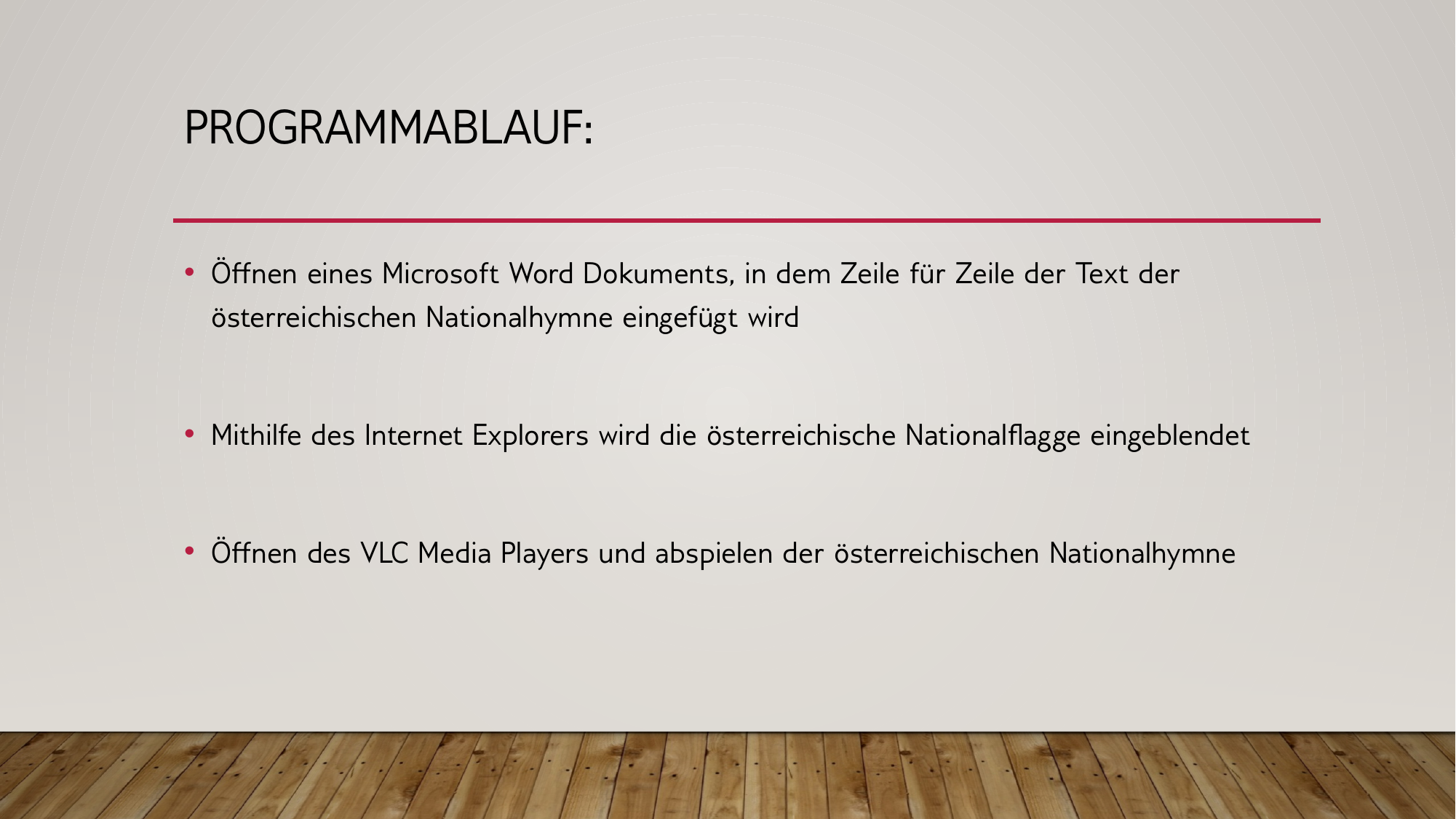

# Programmablauf:
Öffnen eines Microsoft Word Dokuments, in dem Zeile für Zeile der Text der österreichischen Nationalhymne eingefügt wird

Mithilfe des Internet Explorers wird die österreichische Nationalflagge eingeblendet

Öffnen des VLC Media Players und abspielen der österreichischen Nationalhymne